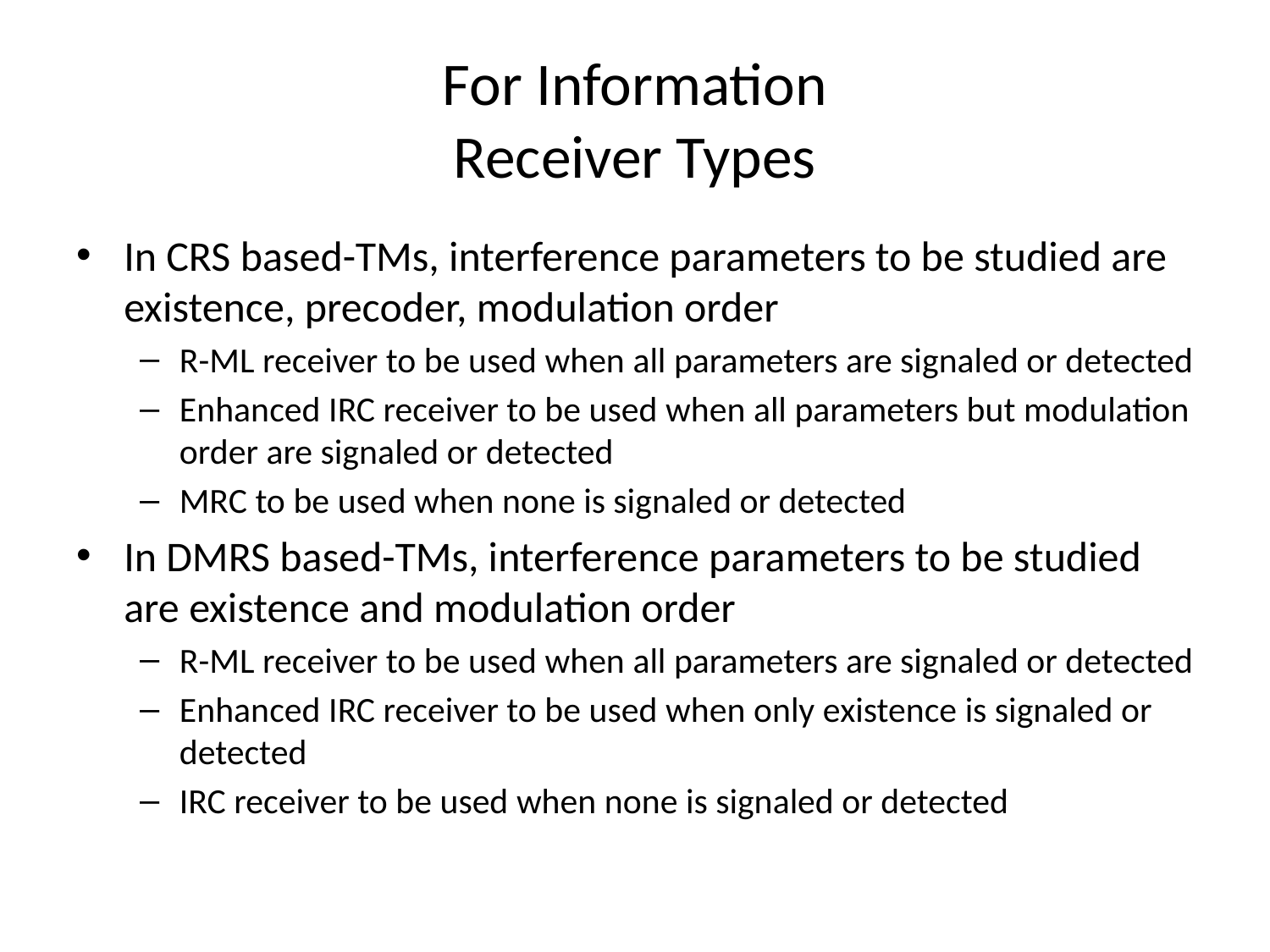

# For Information Receiver Types
In CRS based-TMs, interference parameters to be studied are existence, precoder, modulation order
R-ML receiver to be used when all parameters are signaled or detected
Enhanced IRC receiver to be used when all parameters but modulation order are signaled or detected
MRC to be used when none is signaled or detected
In DMRS based-TMs, interference parameters to be studied are existence and modulation order
R-ML receiver to be used when all parameters are signaled or detected
Enhanced IRC receiver to be used when only existence is signaled or detected
IRC receiver to be used when none is signaled or detected